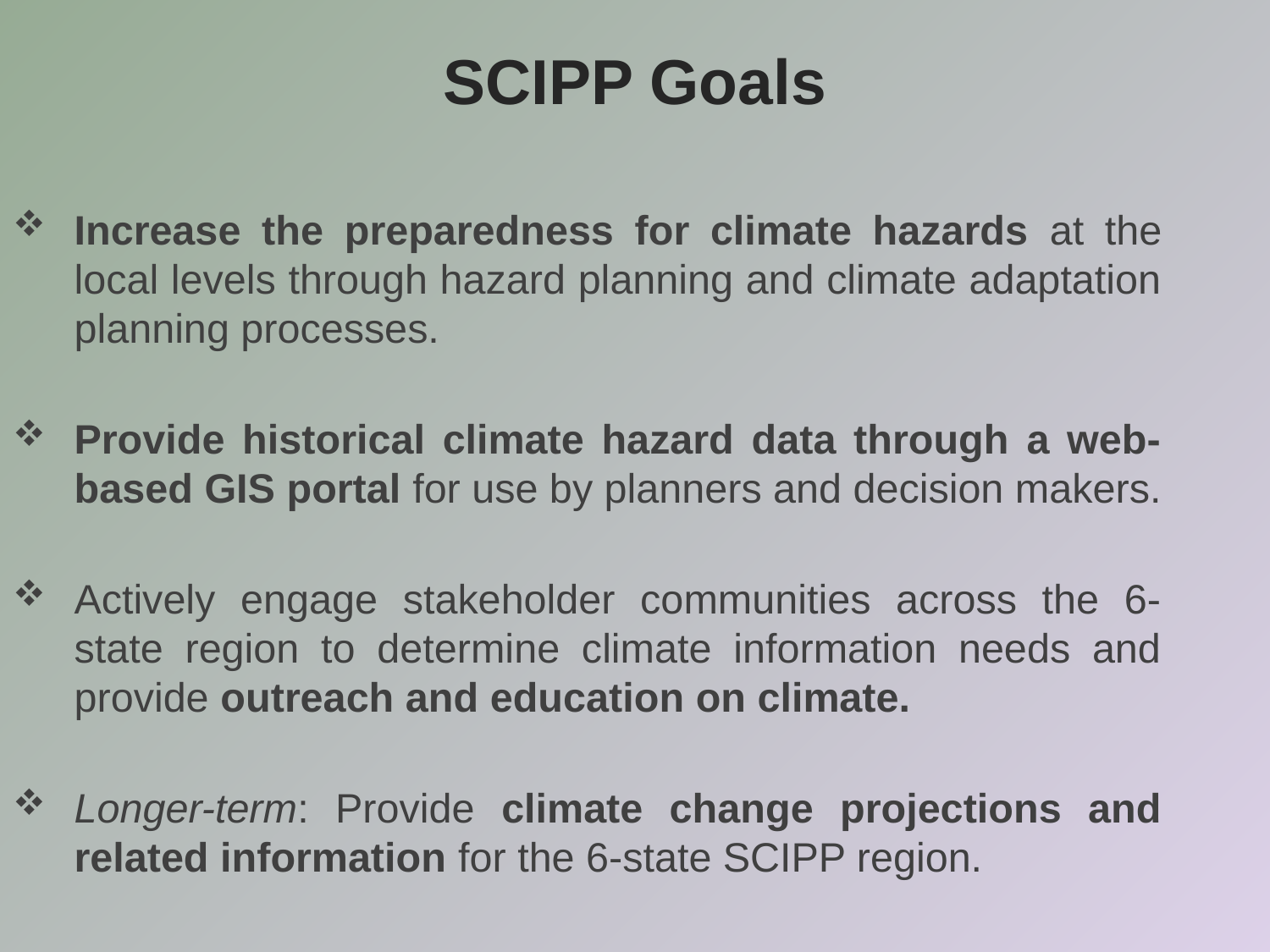

SCIPP Goals
Increase the preparedness for climate hazards at the local levels through hazard planning and climate adaptation planning processes.
Provide historical climate hazard data through a web-based GIS portal for use by planners and decision makers.
Actively engage stakeholder communities across the 6-state region to determine climate information needs and provide outreach and education on climate.
Longer-term: Provide climate change projections and related information for the 6-state SCIPP region.